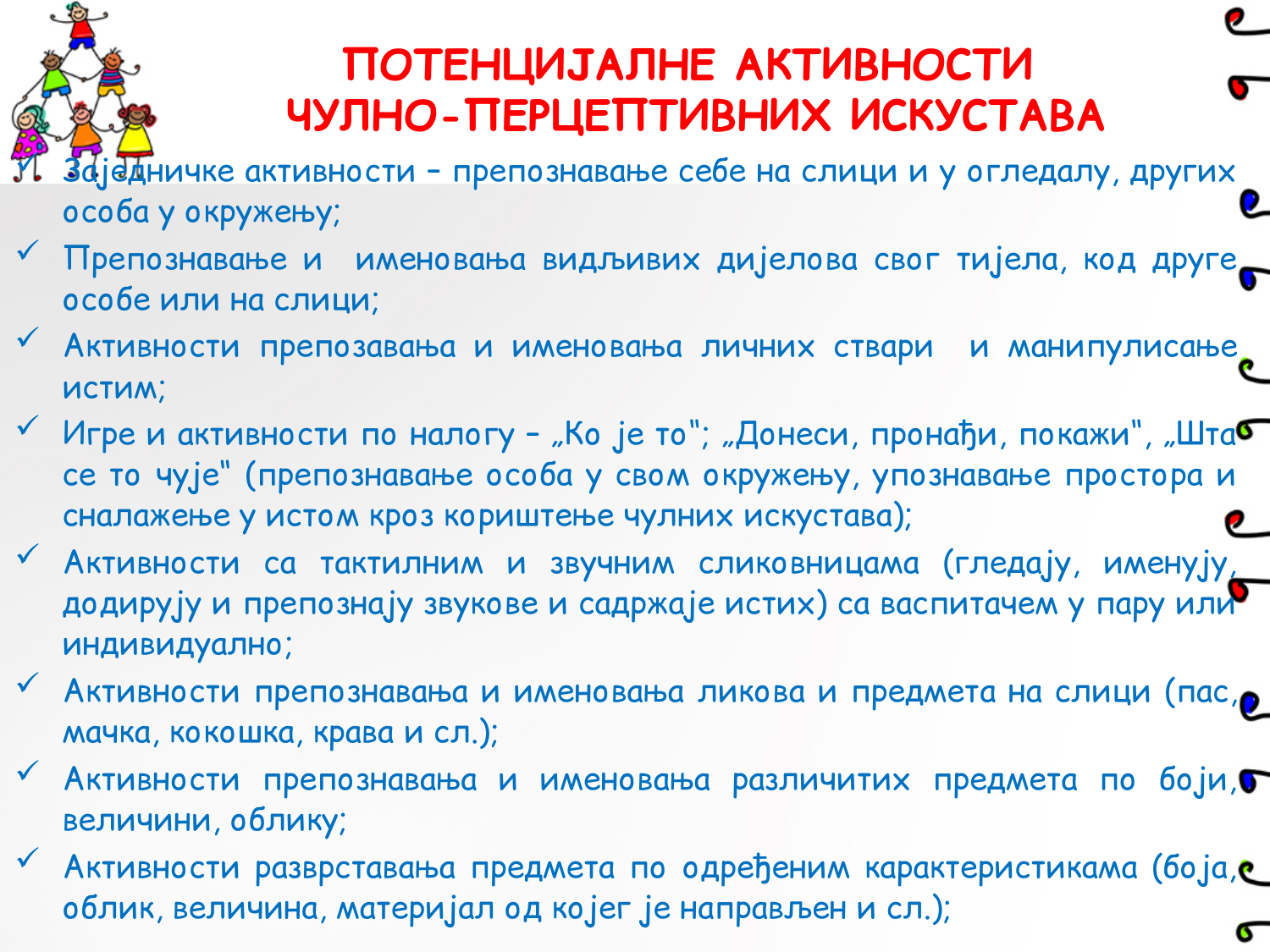

# ПОТЕНЦИЈАЛНЕ АКТИВНОСТИ ЧУЛНО-ПЕРЦЕПТИВНИХ ИСКУСТАВА
Заједничке активности – препознавање себе на слици и у огледалу, других особа у окружењу;
Препознавање и  именовања видљивих дијелова свог тијела, код друге особе или на слици;
Активности препозавања и именовања личних ствари  и манипулисање истим;
Игре и активности по налогу – „Ко је то“; „Донеси, пронађи, покажи“, „Шта се то чује“ (препознавање особа у свом окружењу, упознавање простора и сналажење у истом кроз кориштење чулних искустава);
Активности са тактилним и звучним сликовницама (гледају, именују, додирују и препознају звукове и садржаје истих) са васпитачем у пару или индивидуално;
Активности препознавања и именовања ликова и предмета на слици (пас, мачка, кокошка, крава и сл.);
Активности препознавања и именовања различитих предмета по боји, величини, облику;
Активности разврставања предмета по одређеним карактеристикама (боја, облик, величина, материјал од којег је направљен и сл.);